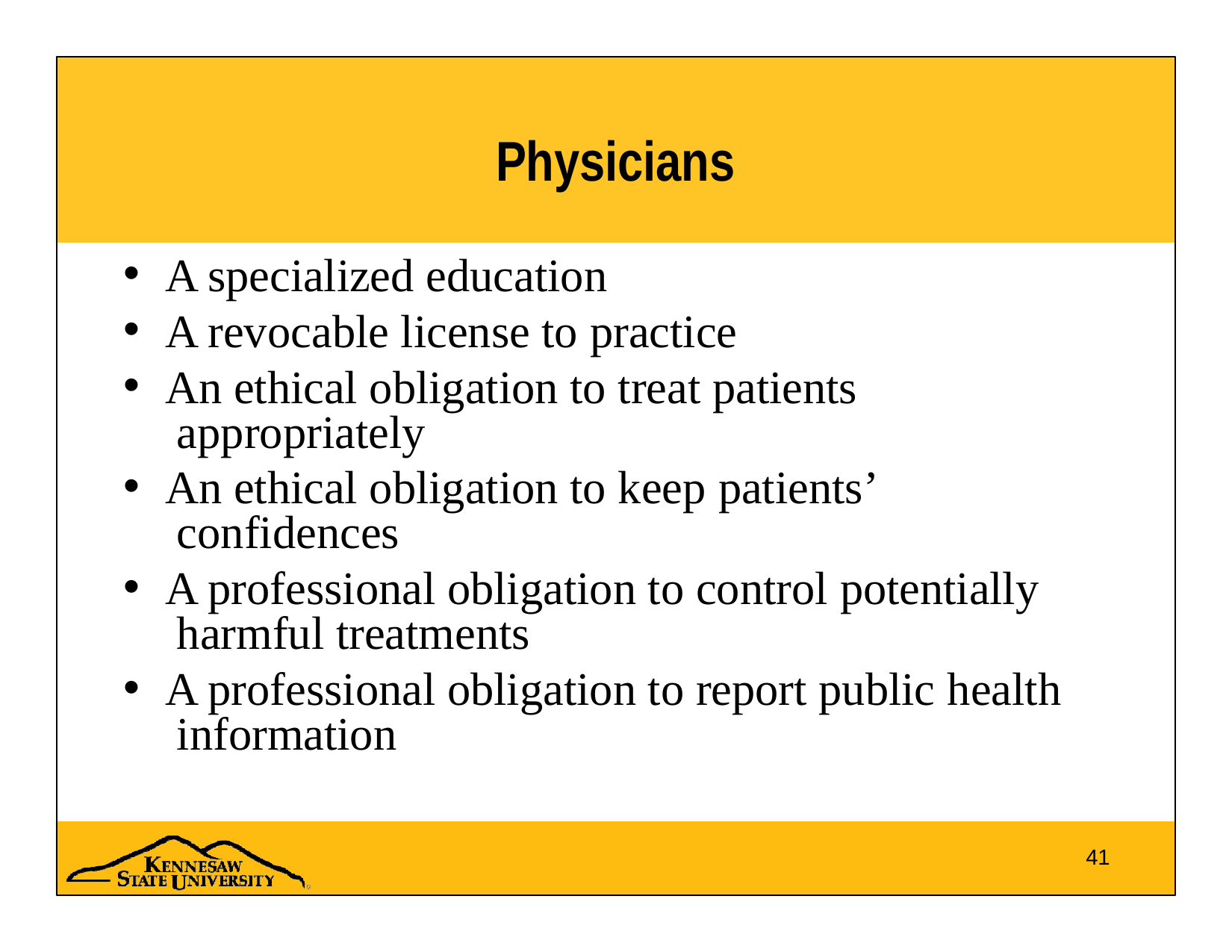

# Physicians
A specialized education
A revocable license to practice
An ethical obligation to treat patients  appropriately
An ethical obligation to keep patients’  confidences
A professional obligation to control potentially  harmful treatments
A professional obligation to report public health  information

41